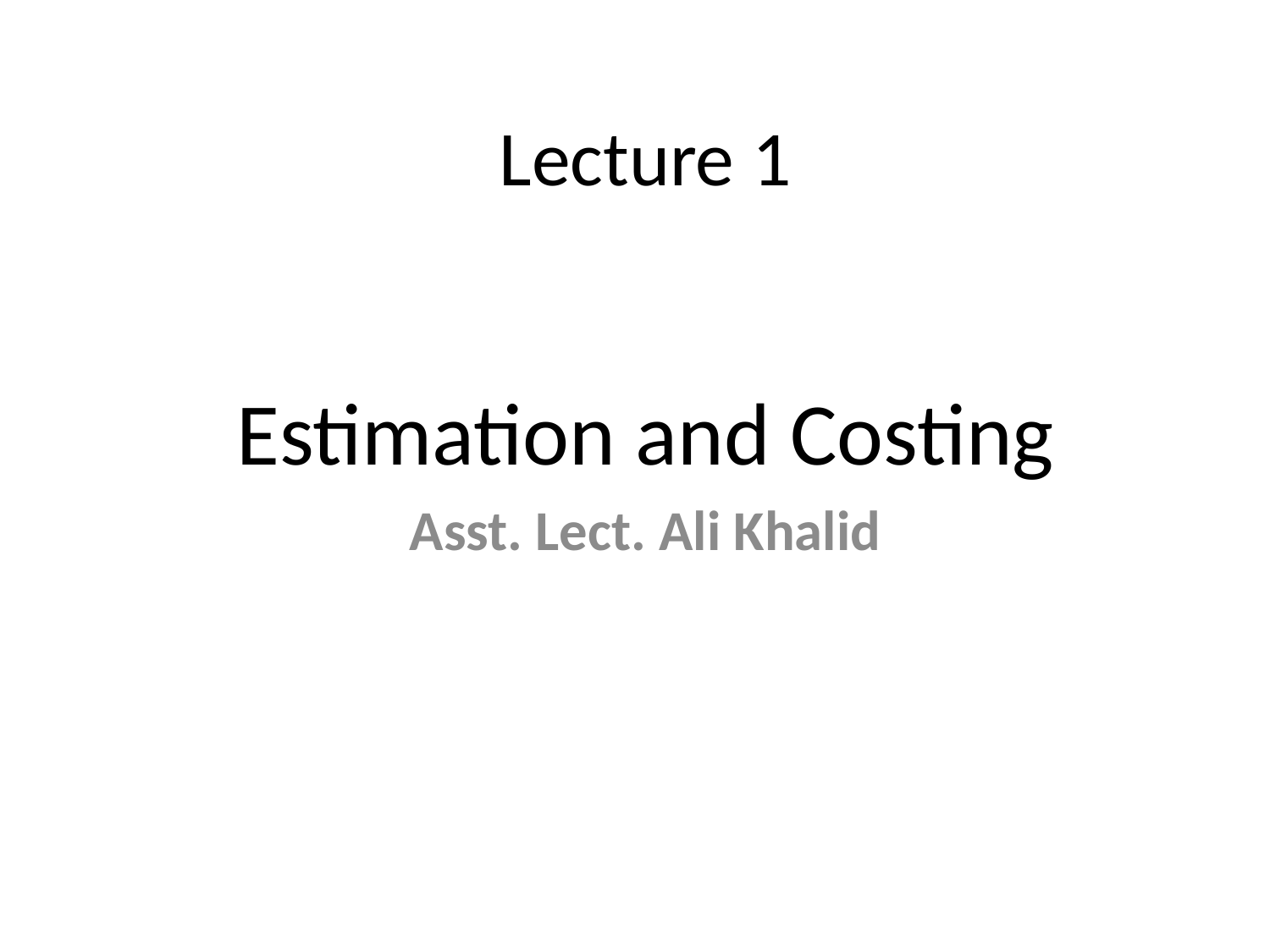

# Lecture 1
Estimation and Costing
Asst. Lect. Ali Khalid